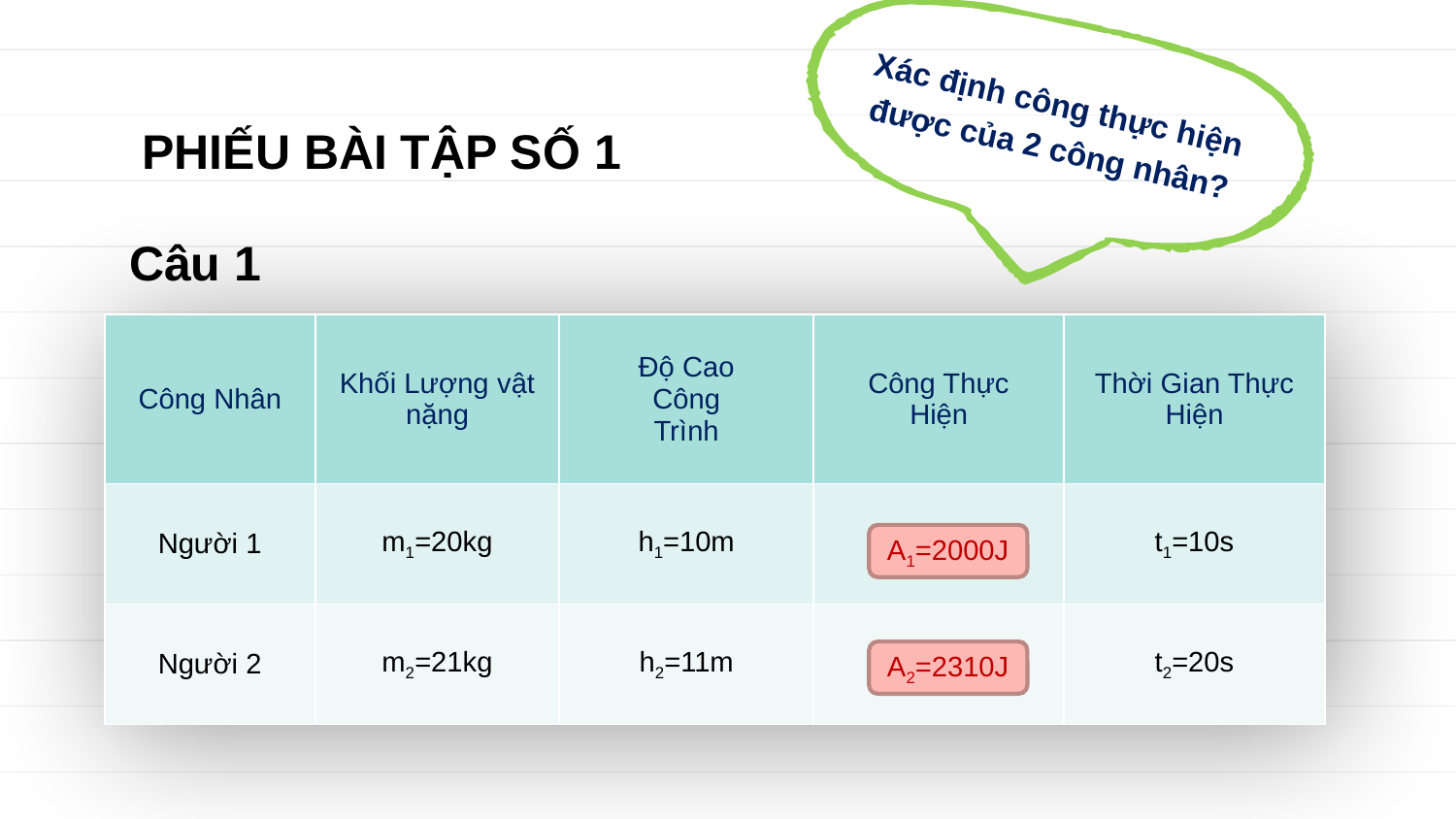

Xác định công thực hiện được của 2 công nhân?
PHIẾU BÀI TẬP SỐ 1
Câu 1
| Công Nhân | Khối Lượng vật nặng | Độ Cao Công Trình | Công Thực Hiện | Thời Gian Thực Hiện |
| --- | --- | --- | --- | --- |
| Người 1 | m1=20kg | h1=10m | A1=?? | t1=10s |
| Người 2 | m2=21kg | h2=11m | A2=?? | t2=20s |
#

A1=2000J
A2=2310J